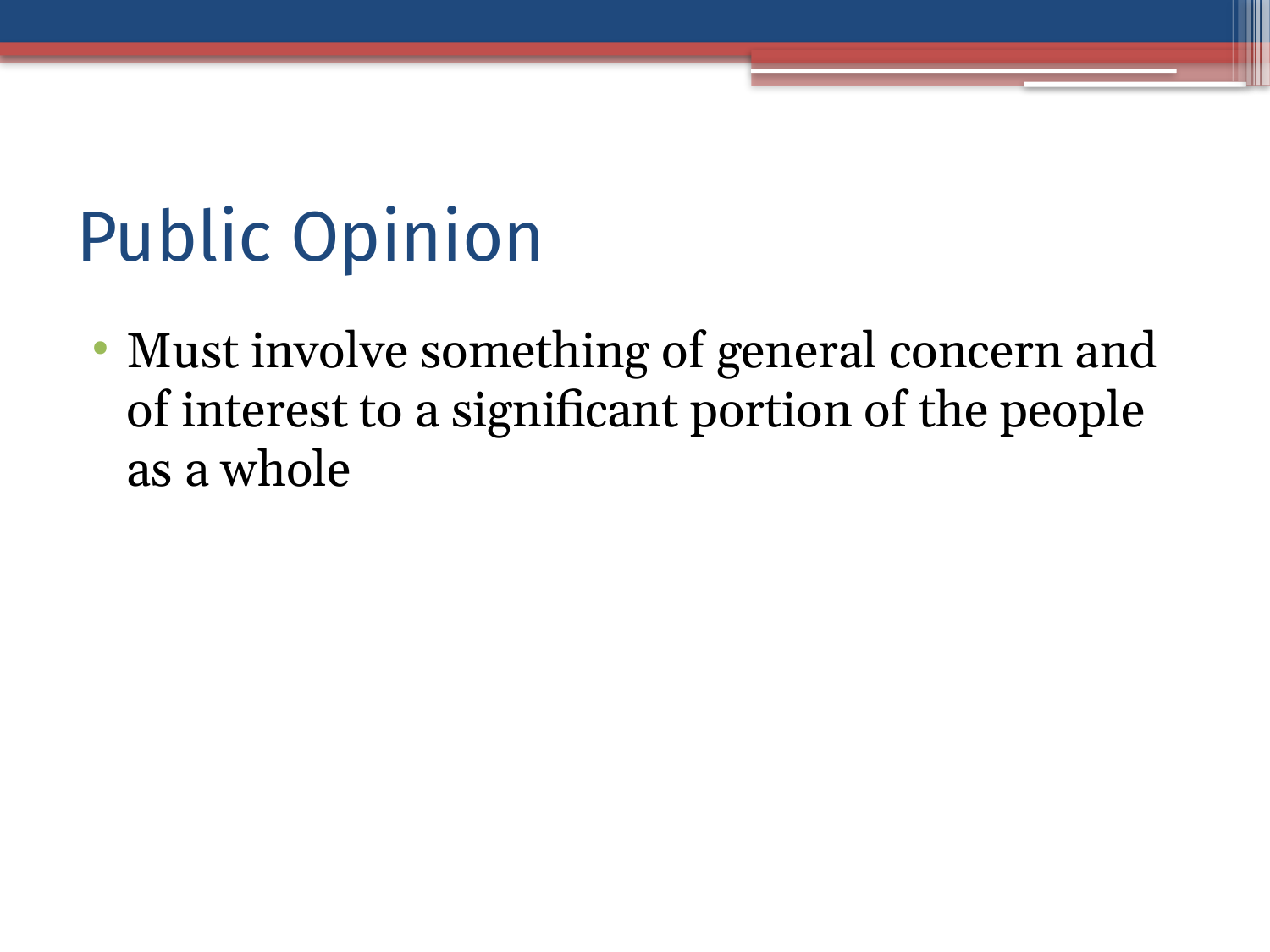

# Public Opinion
Must involve something of general concern and of interest to a significant portion of the people as a whole